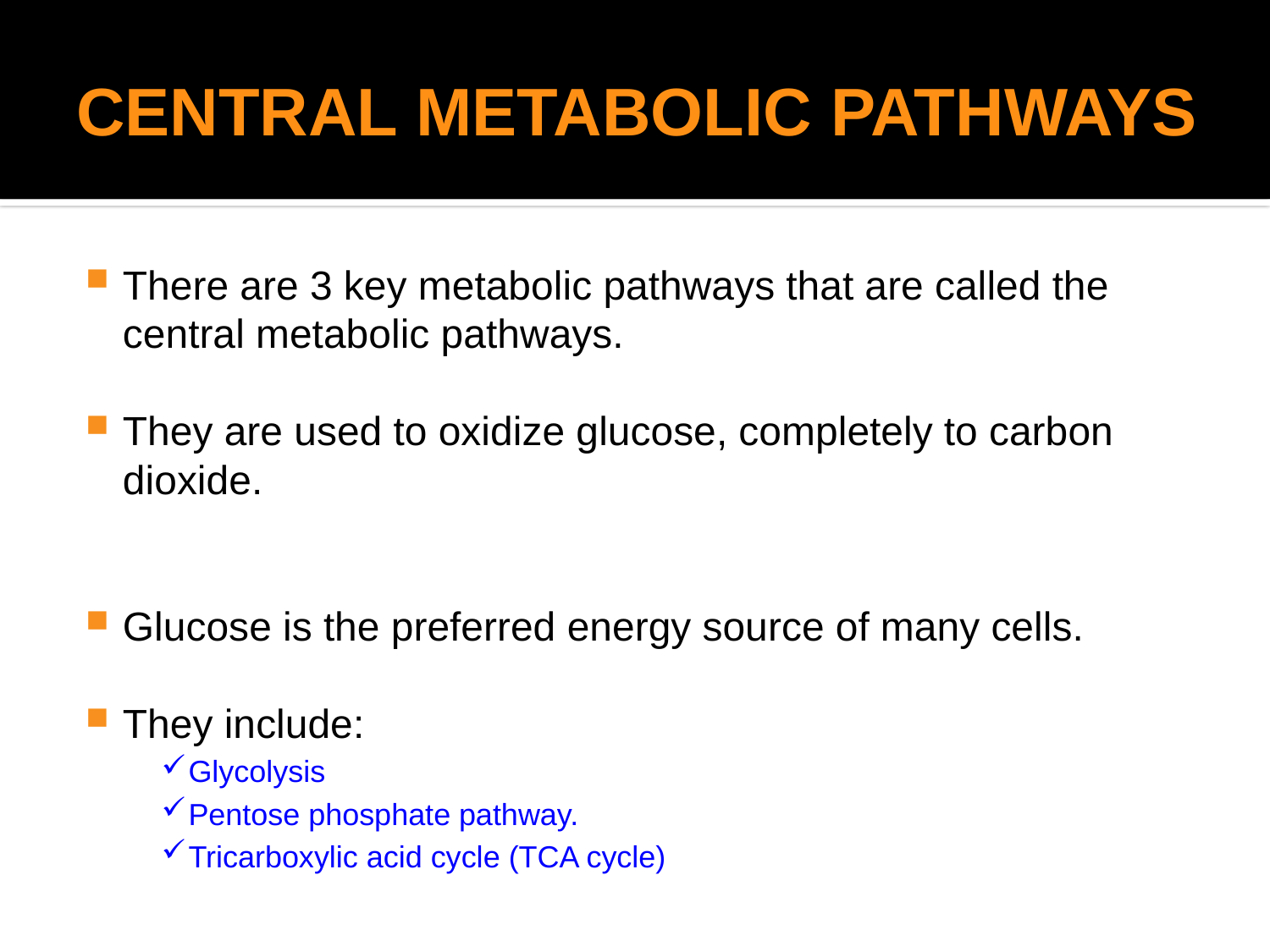

# CENTRAL METABOLIC PATHWAYS
There are 3 key metabolic pathways that are called the central metabolic pathways.

They are used to oxidize glucose, completely to carbon dioxide.

Glucose is the preferred energy source of many cells.

They include:
Glycolysis
Pentose phosphate pathway.
Tricarboxylic acid cycle (TCA cycle)